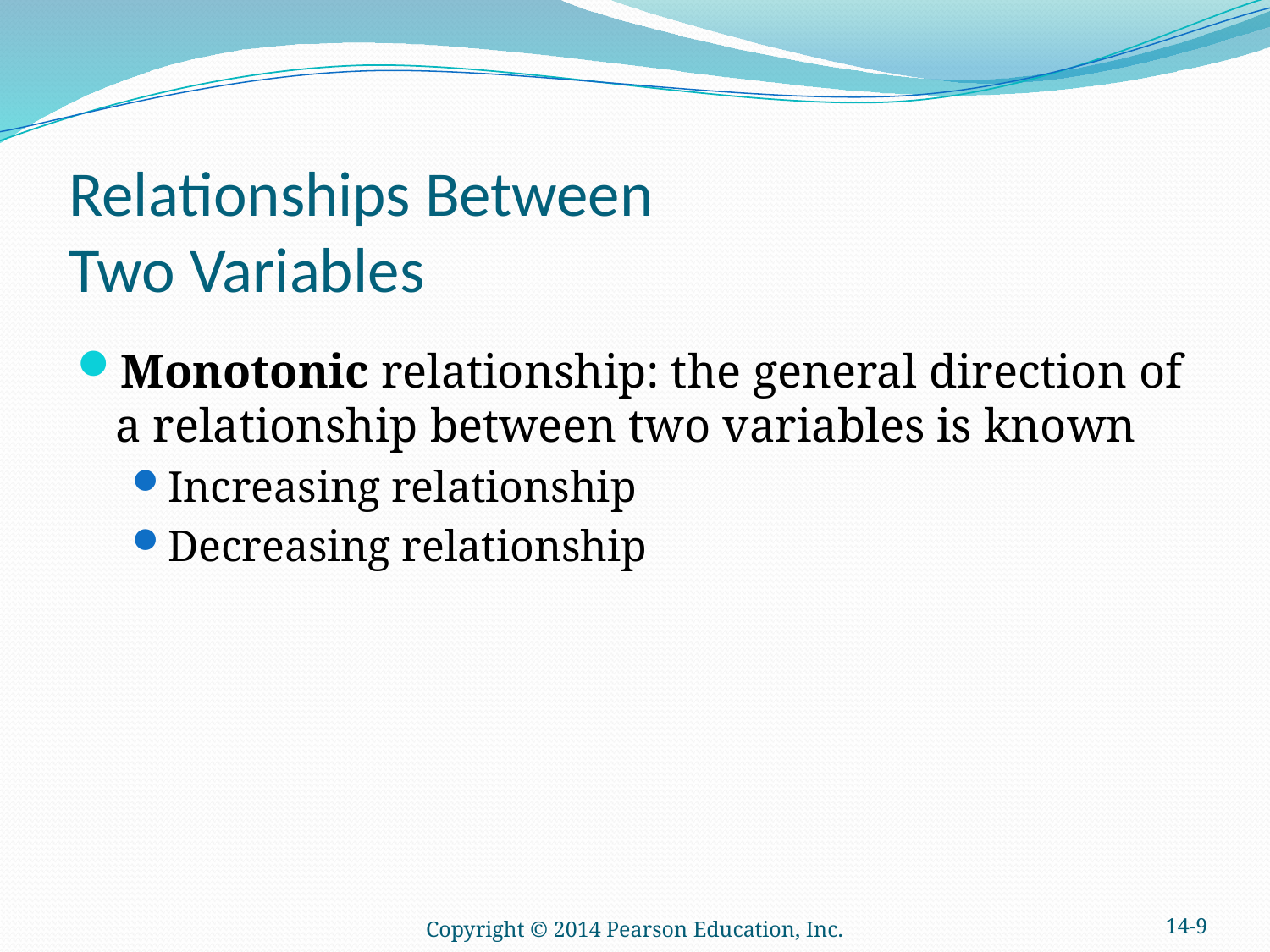

# Relationships Between Two Variables
Monotonic relationship: the general direction of a relationship between two variables is known
Increasing relationship
Decreasing relationship